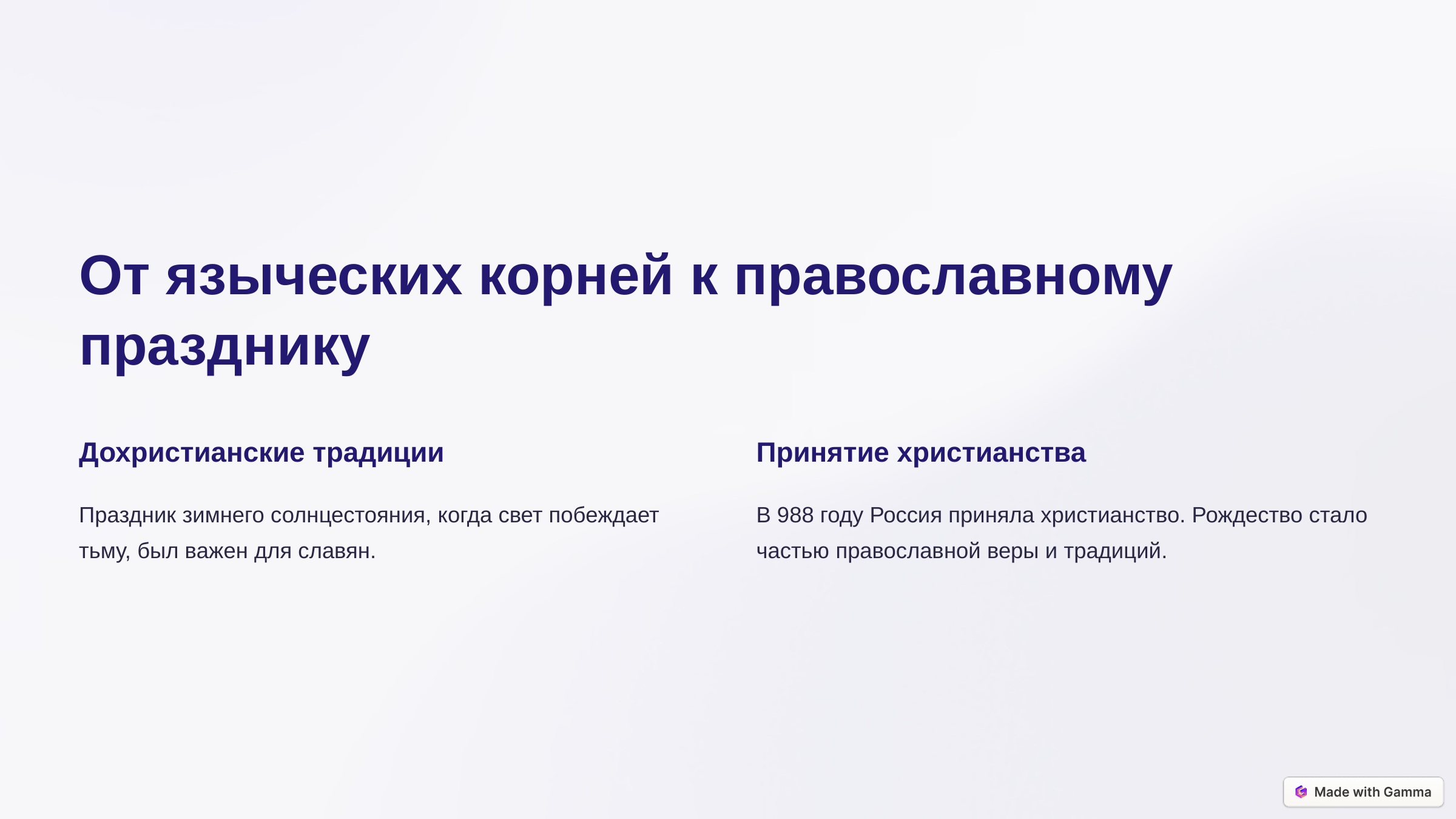

От языческих корней к православному празднику
Дохристианские традиции
Принятие христианства
Праздник зимнего солнцестояния, когда свет побеждает тьму, был важен для славян.
В 988 году Россия приняла христианство. Рождество стало частью православной веры и традиций.